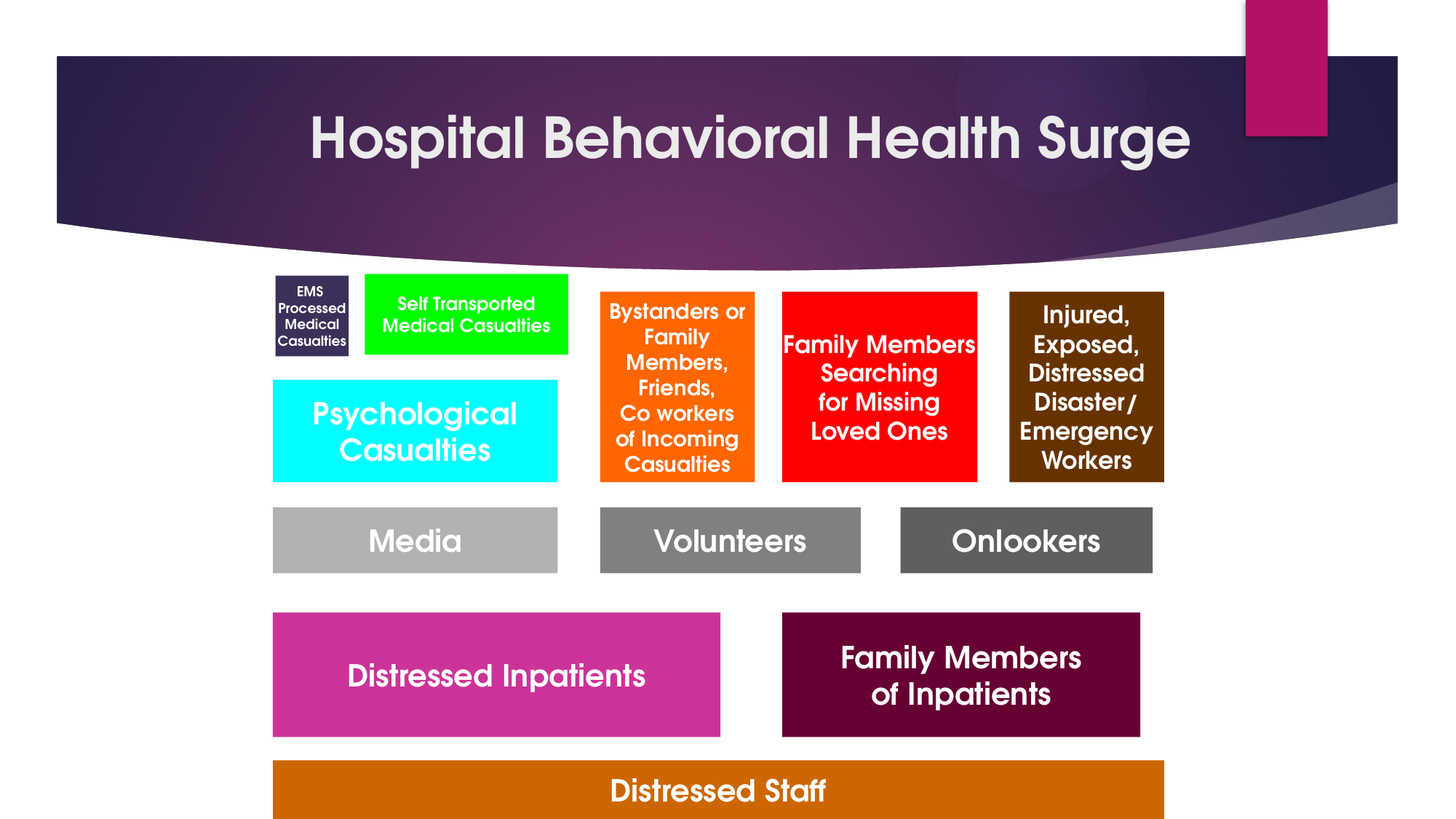

# Hospital Behavioral Health Surge
Self Transported
Medical Casualties
EMS
Processed
Medical
Casualties
Bystanders or
Family
Members,
Friends,
Co workers
of Incoming
Casualties
Family Members
Searching
for Missing
Loved Ones
Injured,
Exposed,
Distressed
Disaster/
Emergency
Workers
Psychological
Casualties
Media
Volunteers
Onlookers
Distressed Inpatients
Family Members
of Inpatients
Distressed Staff